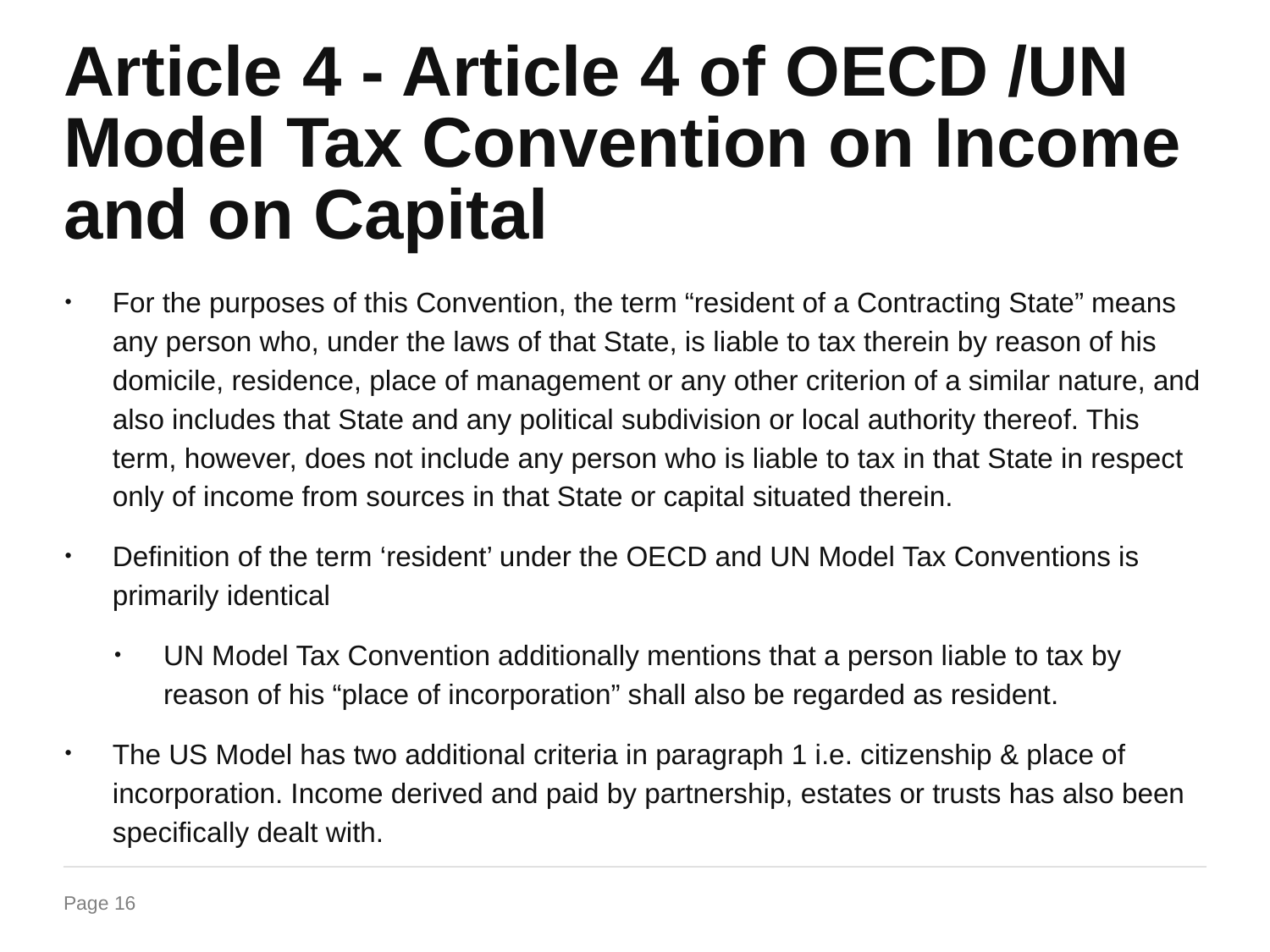

# Article 4 - Article 4 of OECD /UN Model Tax Convention on Income and on Capital
For the purposes of this Convention, the term “resident of a Contracting State” means any person who, under the laws of that State, is liable to tax therein by reason of his domicile, residence, place of management or any other criterion of a similar nature, and also includes that State and any political subdivision or local authority thereof. This term, however, does not include any person who is liable to tax in that State in respect only of income from sources in that State or capital situated therein.
Definition of the term ‘resident’ under the OECD and UN Model Tax Conventions is primarily identical
UN Model Tax Convention additionally mentions that a person liable to tax by reason of his “place of incorporation” shall also be regarded as resident.
The US Model has two additional criteria in paragraph 1 i.e. citizenship & place of incorporation. Income derived and paid by partnership, estates or trusts has also been specifically dealt with.